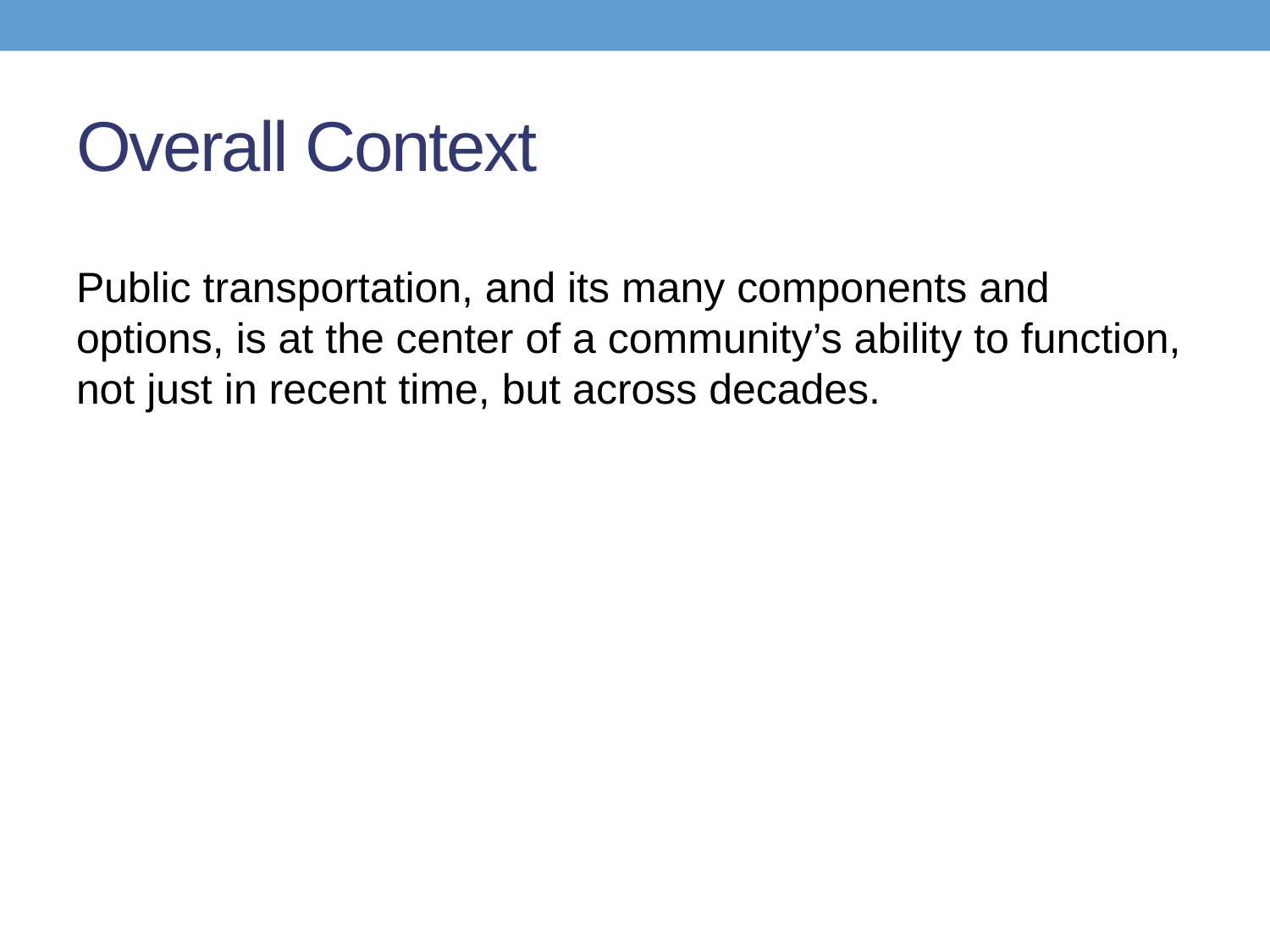

# Overall Context
Public transportation, and its many components and options, is at the center of a community’s ability to function, not just in recent time, but across decades.